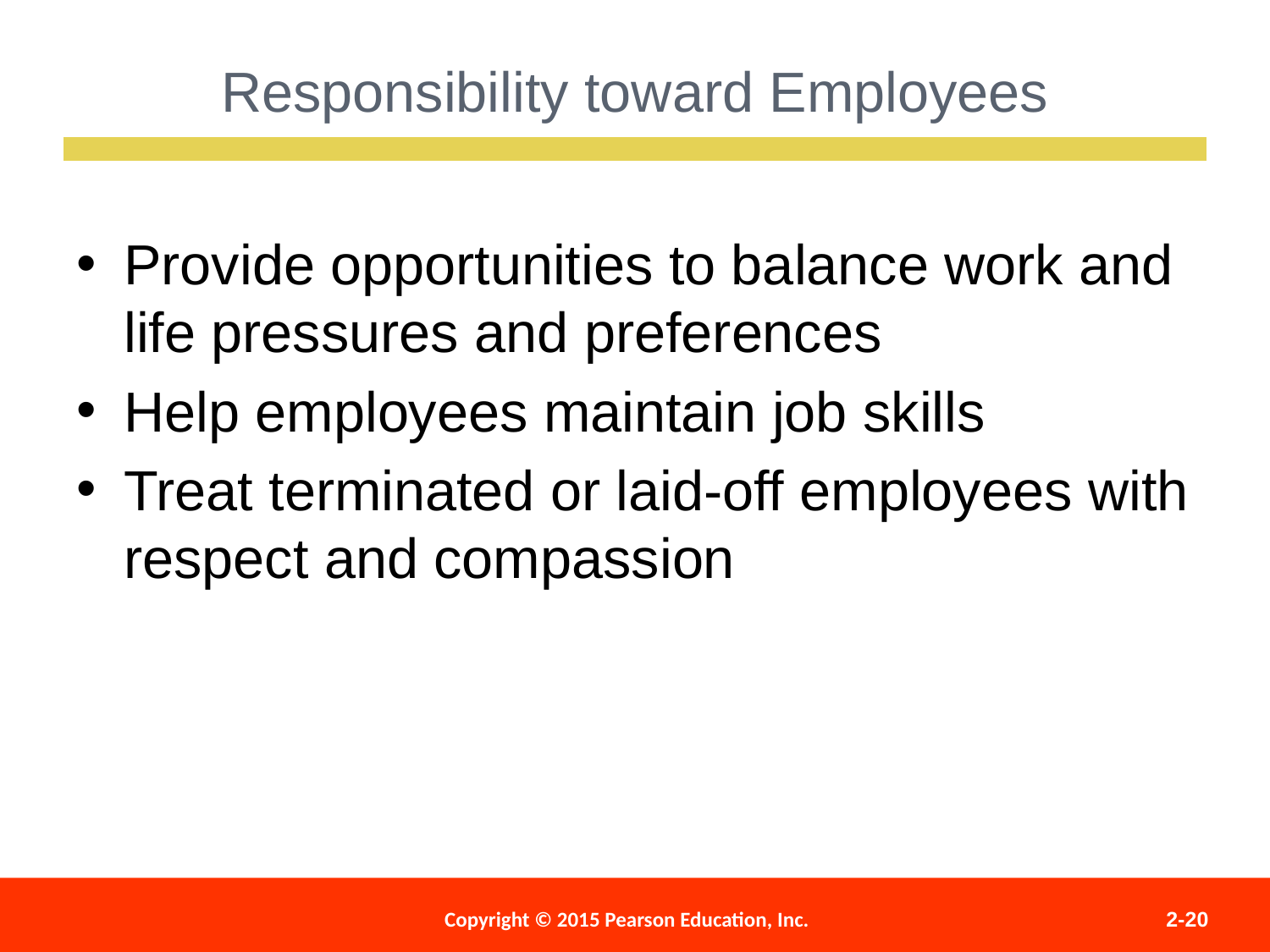

Responsibility toward Employees
Provide opportunities to balance work and life pressures and preferences
Help employees maintain job skills
Treat terminated or laid-off employees with respect and compassion